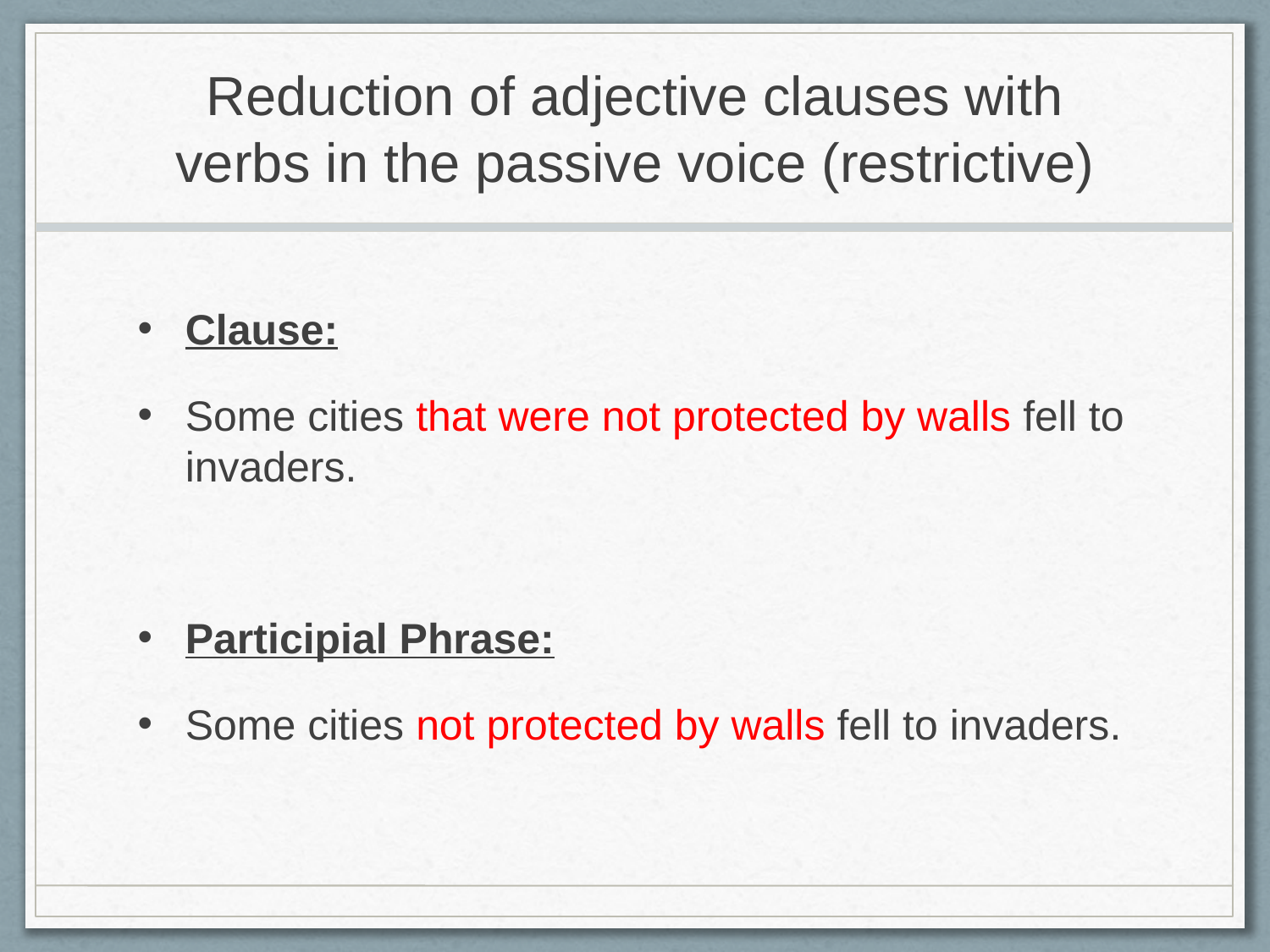

# Reduction of adjective clauses with verbs in the passive voice (restrictive)
Clause:
Some cities that were not protected by walls fell to invaders.

Participial Phrase:
Some cities not protected by walls fell to invaders.